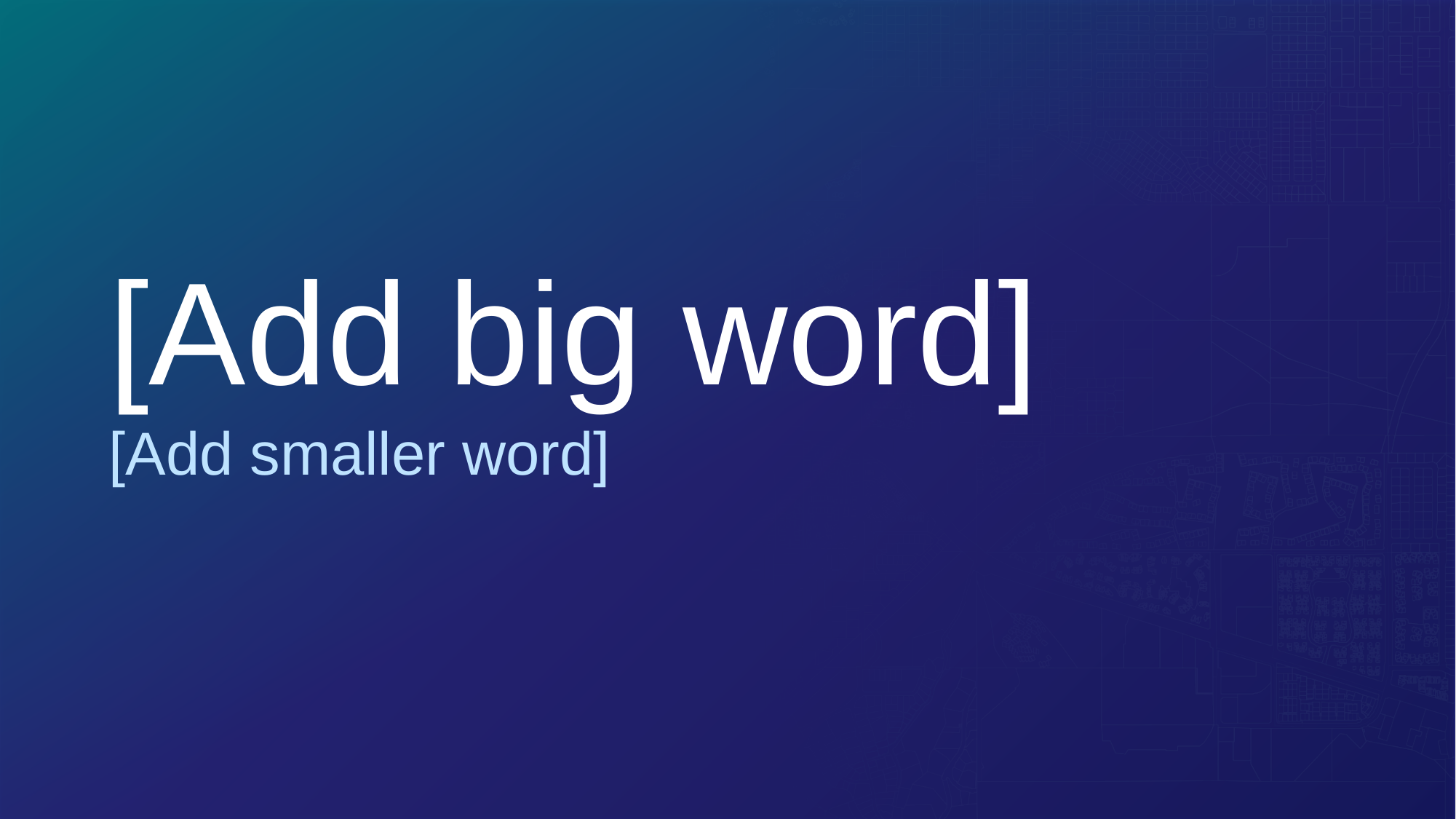

# [Add big word]
[Add smaller word]